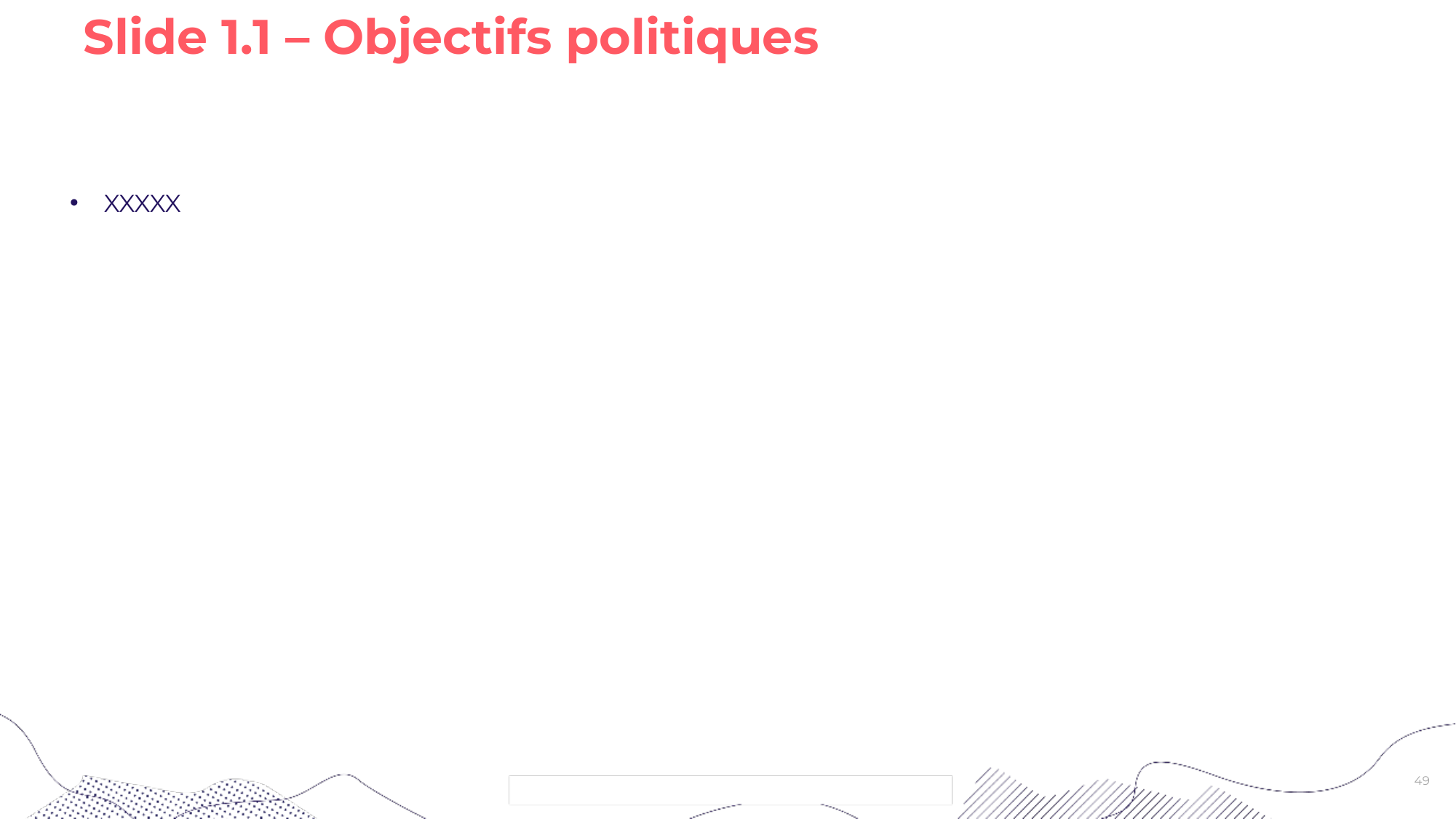

# Slide 1.1 – Objectifs politiques
XXXXX
49